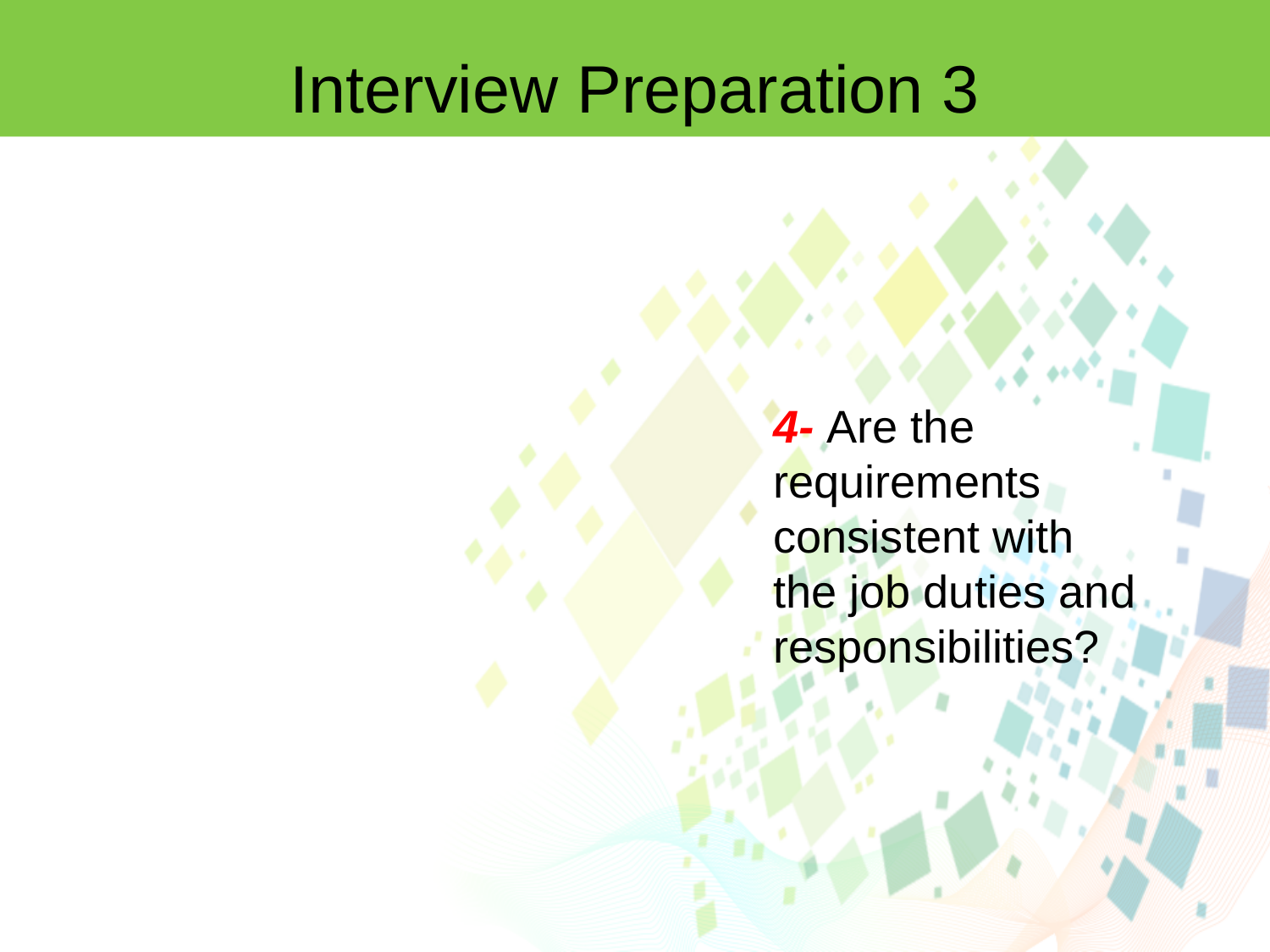

Interview Preparation 3
4- Are the requirements consistent with the job duties and responsibilities?